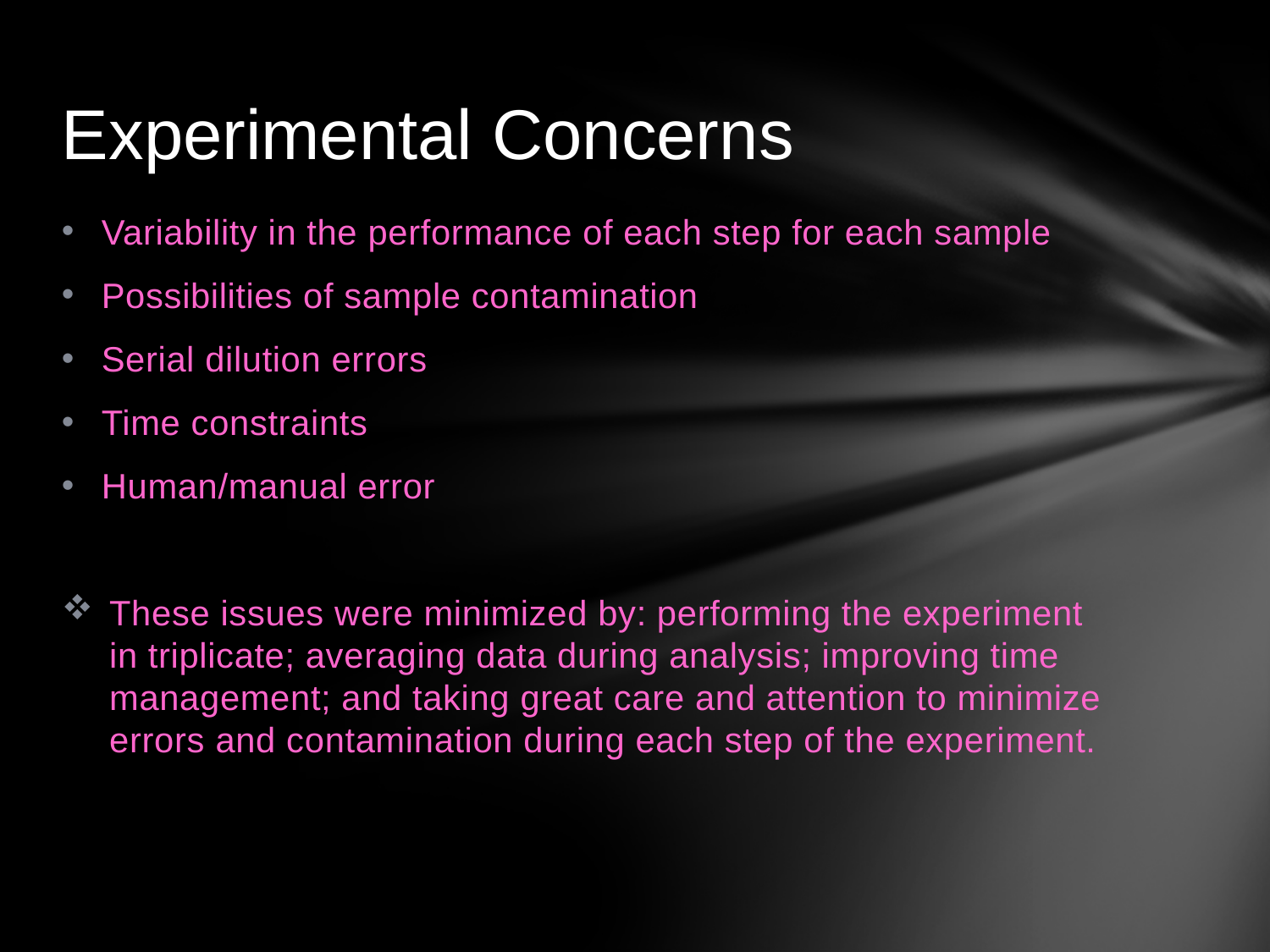

# Experimental Concerns
Variability in the performance of each step for each sample
Possibilities of sample contamination
Serial dilution errors
Time constraints
Human/manual error

These issues were minimized by: performing the experiment in triplicate; averaging data during analysis; improving time management; and taking great care and attention to minimize errors and contamination during each step of the experiment.